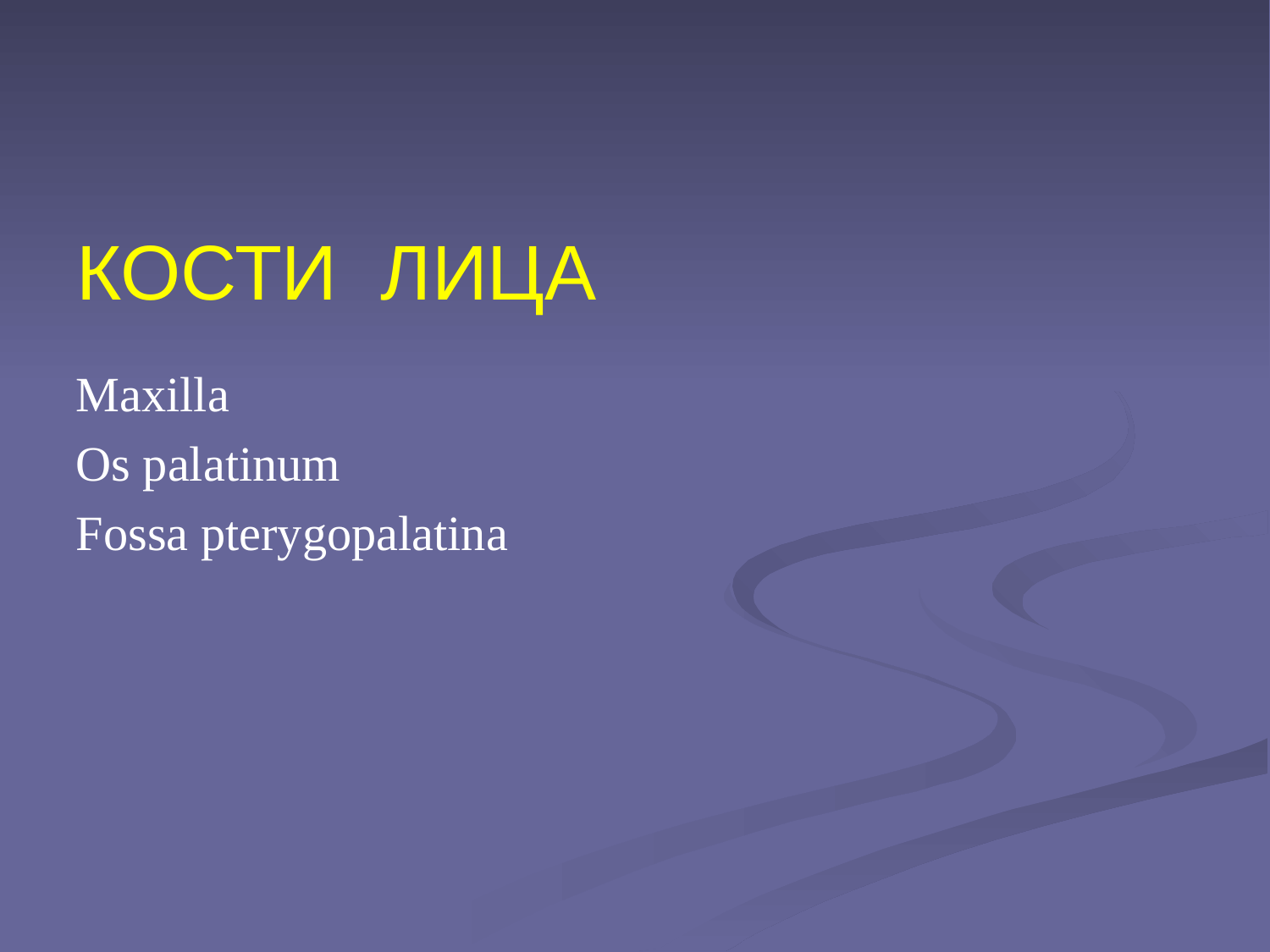

КОСТИ  ЛИЦА
Maxilla
Os palatinum
Fossa pterygopalatina